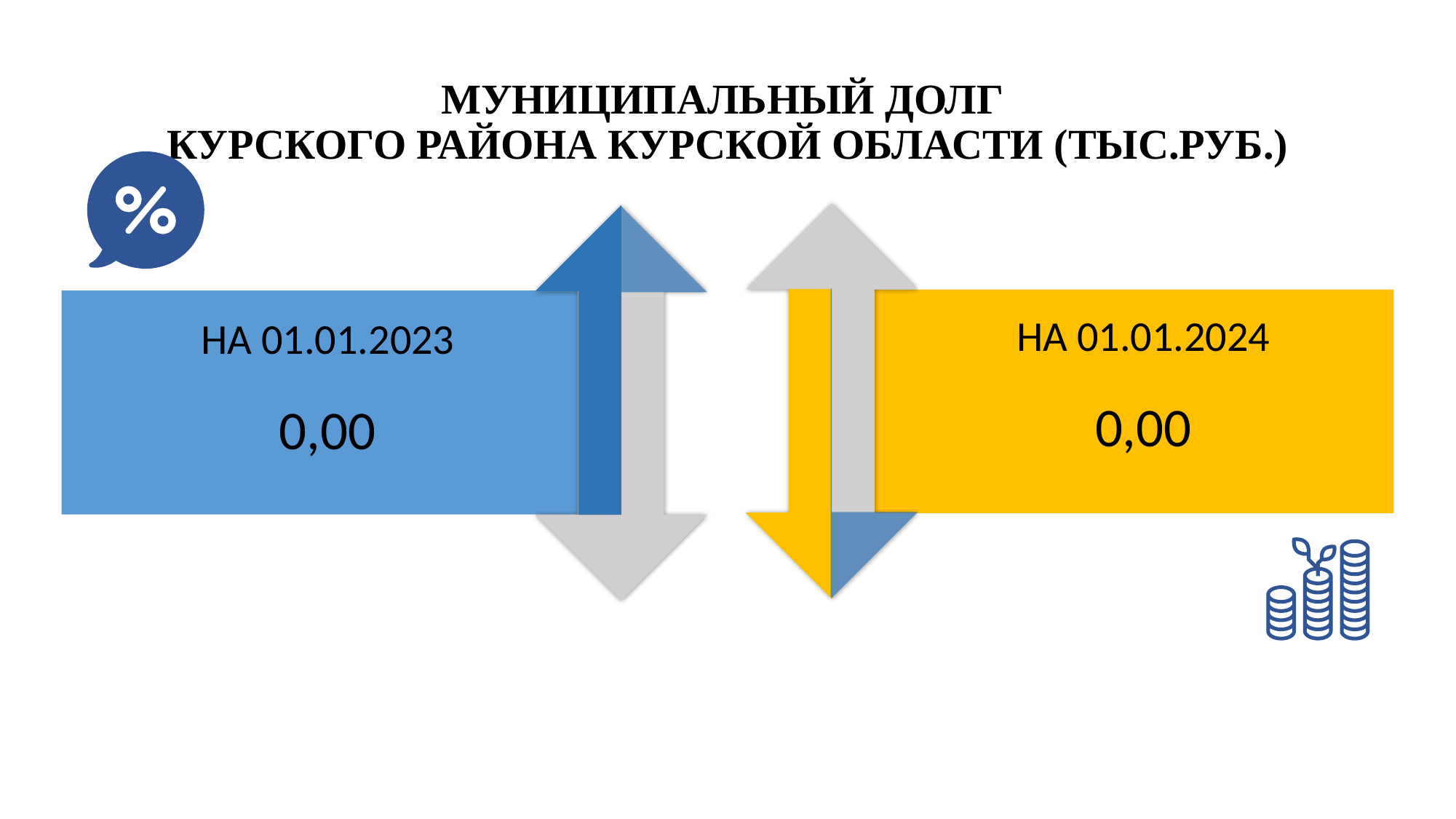

# МУНИЦИПАЛЬНЫЙ ДОЛГ КУРСКОГО РАЙОНА КУРСКОЙ ОБЛАСТИ (ТЫС.РУБ.)

НА 01.01.2024

0,00
НА 01.01.2023

0,00